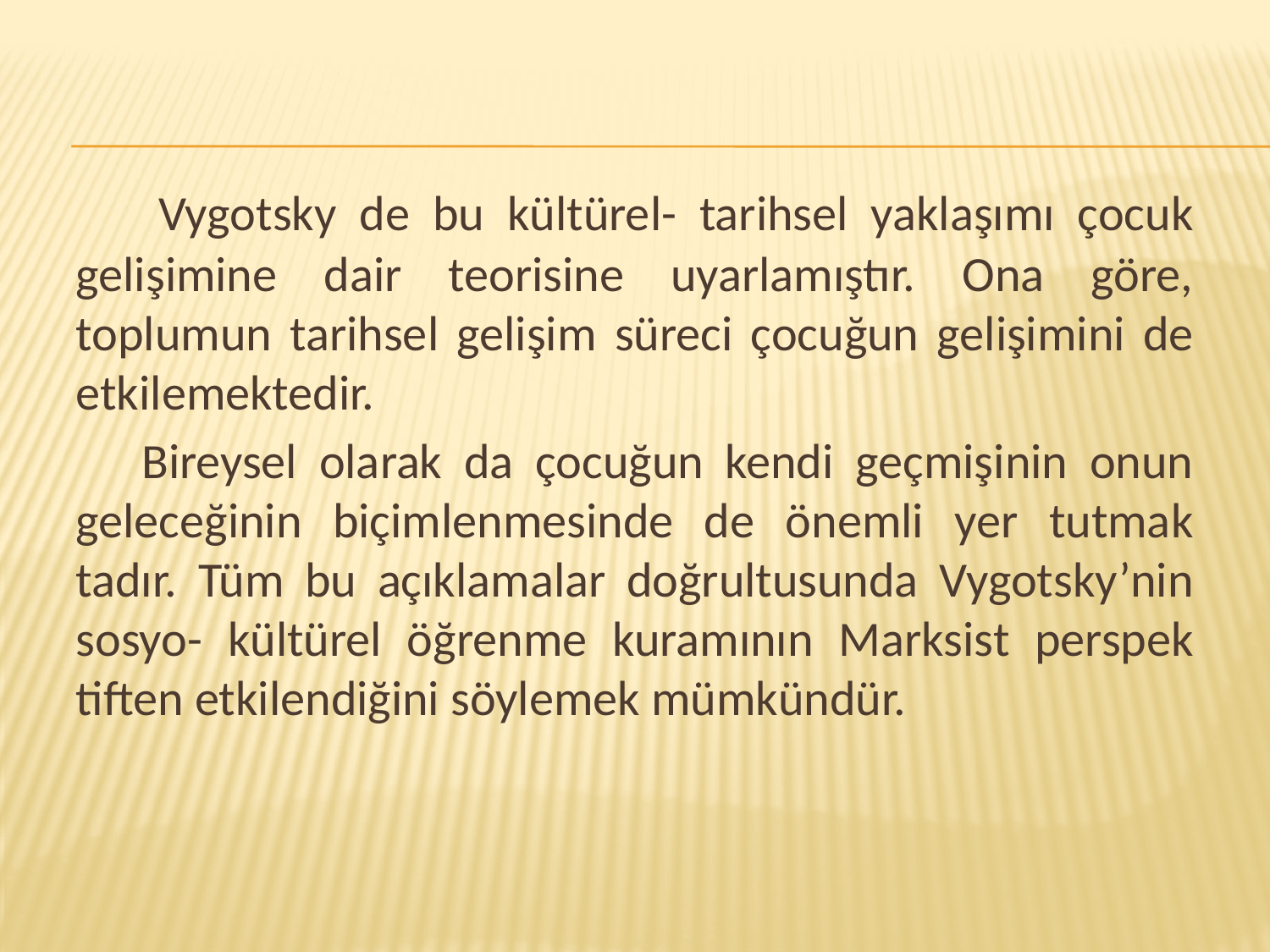

Vygotsky de bu kültürel- tarihsel yaklaşımı çocuk gelişimine dair teorisine uyarlamıştır. Ona göre, toplumun tarihsel gelişim süreci çocuğun gelişimini de etkilemektedir.
   Bireysel olarak da çocuğun kendi geçmişinin onun geleceğinin biçimlenmesinde de önemli yer tutmak tadır. Tüm bu açıklamalar doğrultusunda Vygotsky’nin sosyo- kültürel öğrenme kuramının Marksist perspek tiften etkilendiğini söylemek mümkündür.